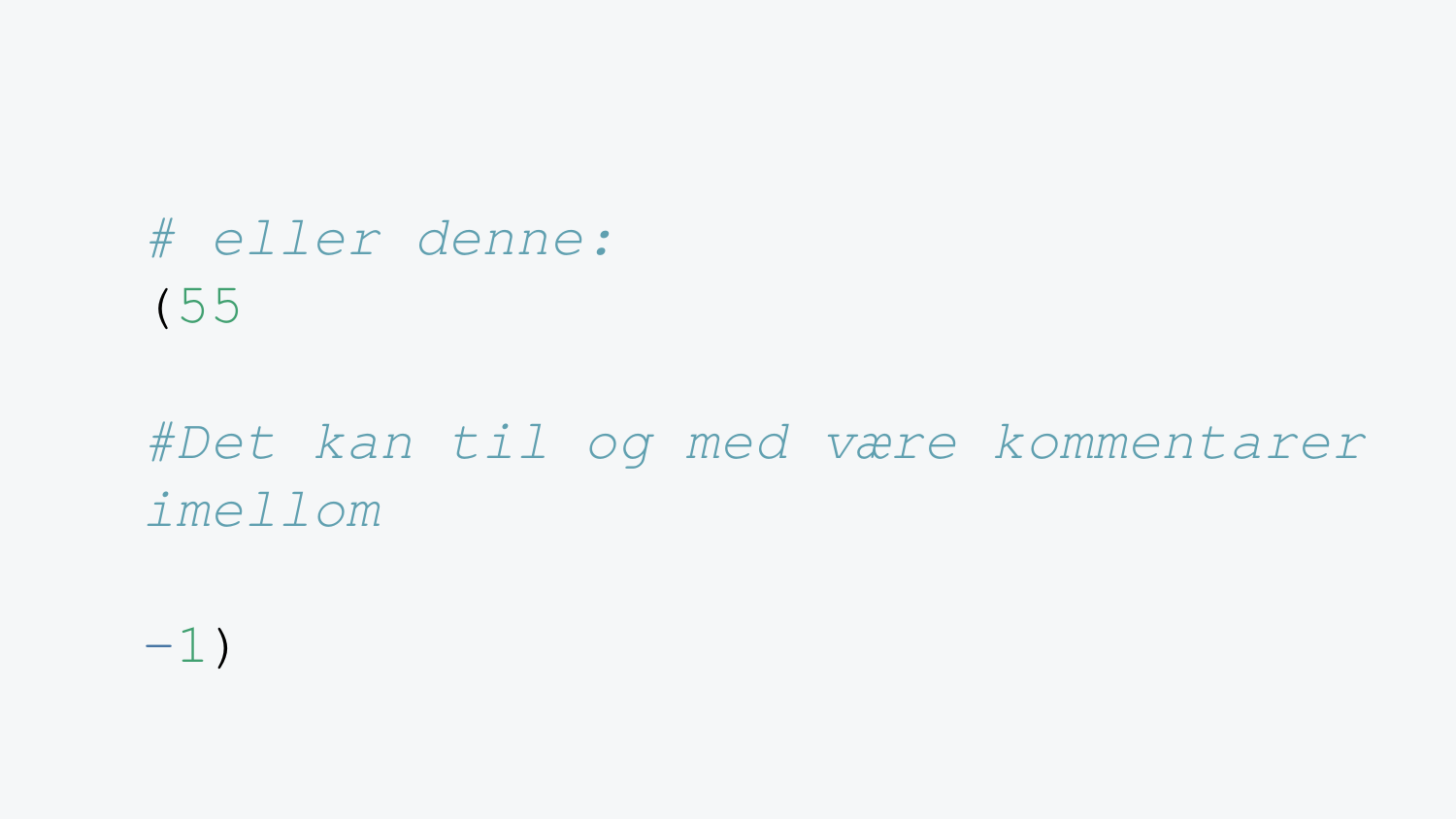

# eller denne: (55 #Det kan til og med være kommentarer imellom -1)